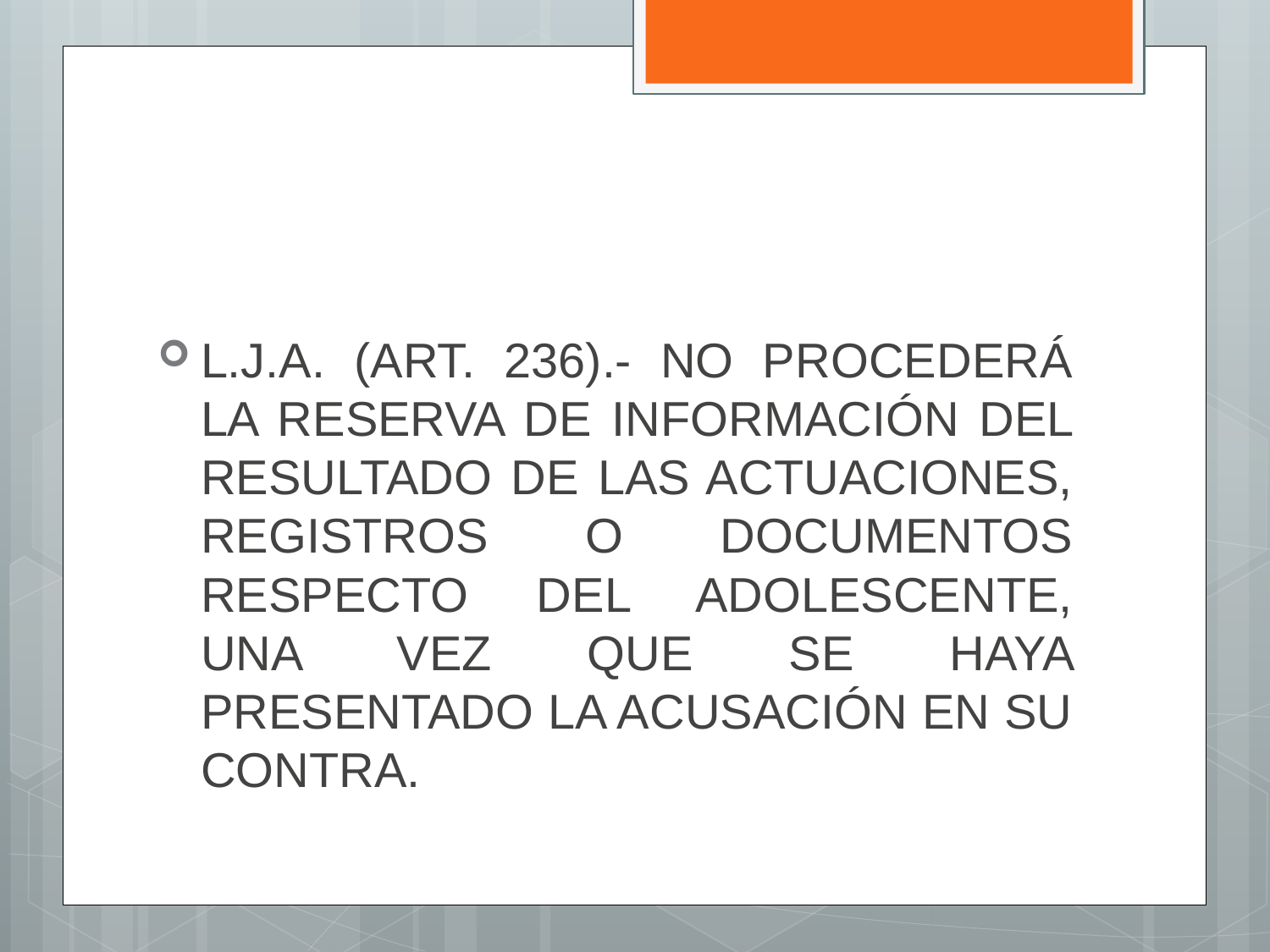

#
L.J.A. (ART. 236).- NO PROCEDERÁ LA RESERVA DE INFORMACIÓN DEL RESULTADO DE LAS ACTUACIONES, REGISTROS O DOCUMENTOS RESPECTO DEL ADOLESCENTE, UNA VEZ QUE SE HAYA PRESENTADO LA ACUSACIÓN EN SU CONTRA.